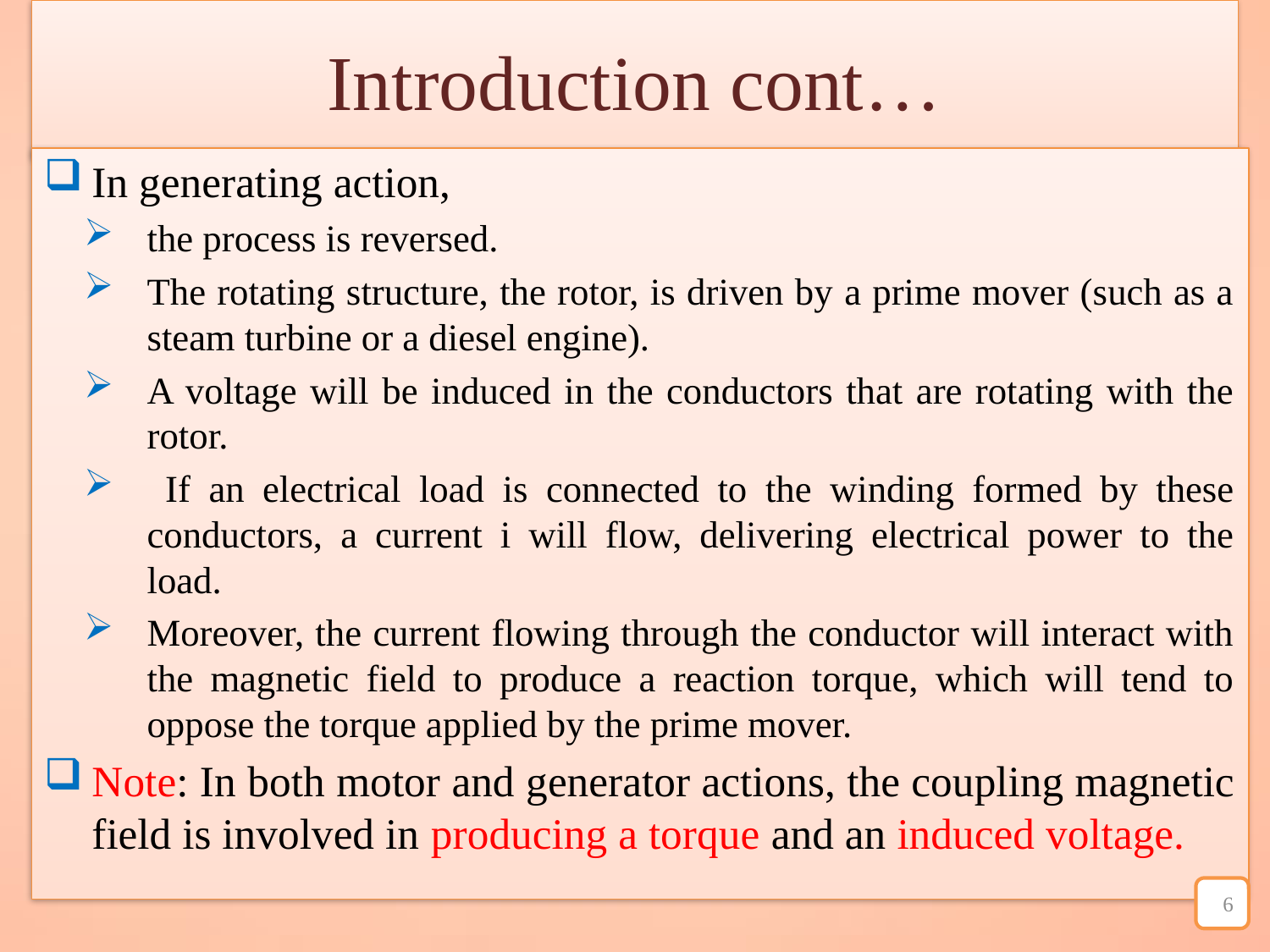

# Introduction cont…
In generating action,
the process is reversed.
The rotating structure, the rotor, is driven by a prime mover (such as a steam turbine or a diesel engine).
A voltage will be induced in the conductors that are rotating with the rotor.
 If an electrical load is connected to the winding formed by these conductors, a current i will flow, delivering electrical power to the load.
Moreover, the current flowing through the conductor will interact with the magnetic field to produce a reaction torque, which will tend to oppose the torque applied by the prime mover.
Note: In both motor and generator actions, the coupling magnetic field is involved in producing a torque and an induced voltage.

6